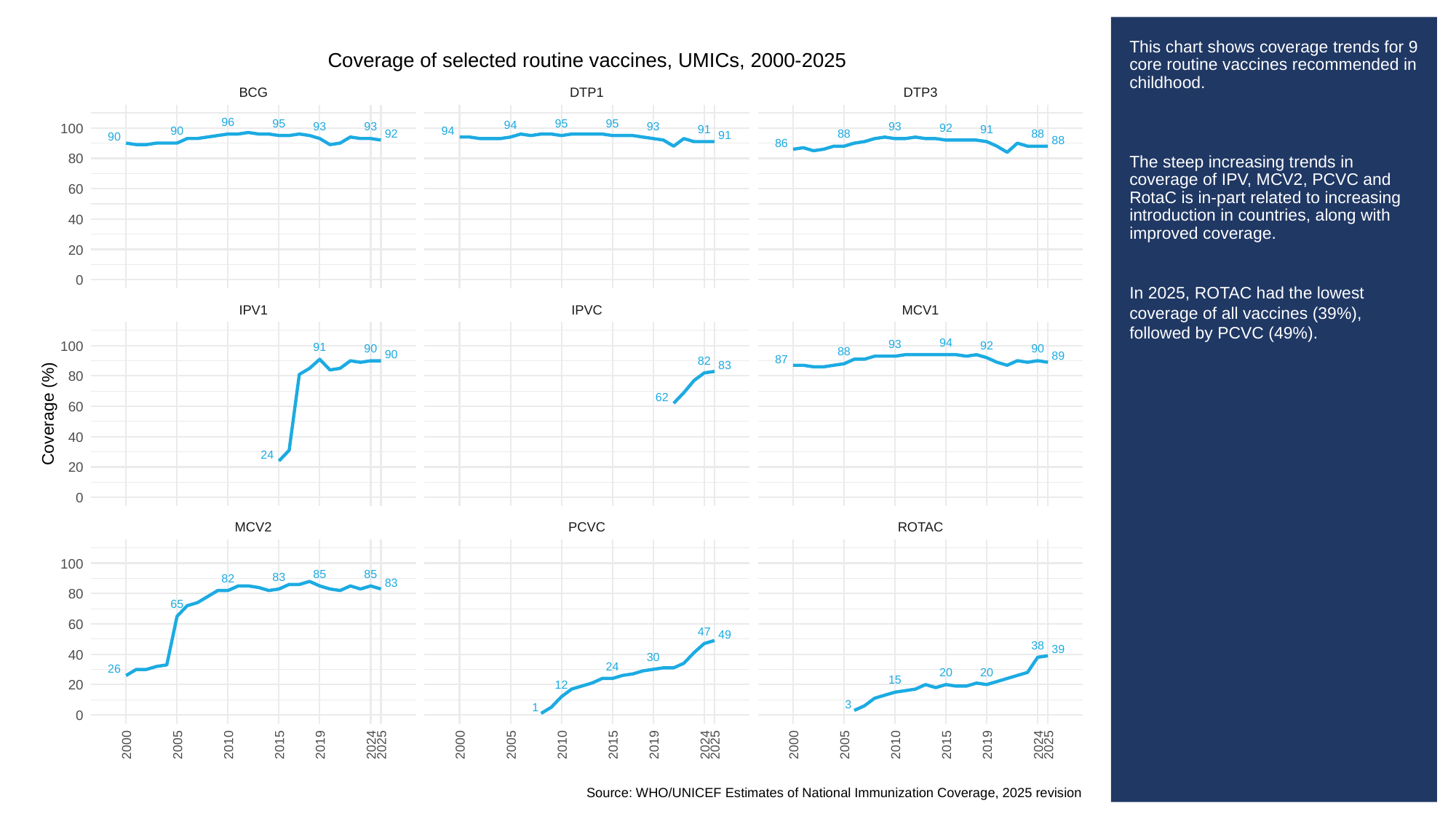

# This chart shows coverage trends for 9 core routine vaccines recommended in childhood.

The steep increasing trends in coverage of IPV, MCV2, PCVC and RotaC is in-part related to increasing introduction in countries, along with improved coverage.

In 2025, ROTAC had the lowest coverage of all vaccines (39%), followed by PCVC (49%).

Coverage of selected routine vaccines, UMICs, 2000-2025
BCG
DTP1
DTP3

96
95
95
95
94
93
93
93
93
100
92
91
91
94
90

92
88
88
91
90

88

86

80

60

40

20

0

IPV1
IPVC
MCV1

94
93
100
92
91
90
90

88
90
89
87

82

83

80

62
60

Coverage (%)

40

24

20

0

MCV2
PCVC
ROTAC

100

85
85
83
82
83

80

65

60

47
49

38
39
40
30

24
26
20
20

15
20
12

3

1
0

2000
2005
2010
2015
2019
2024
2025
2000
2005
2010
2015
2019
2024
2025
2000
2005
2010
2015
2019
2024
2025
Source: WHO/UNICEF Estimates of National Immunization Coverage, 2025 revision